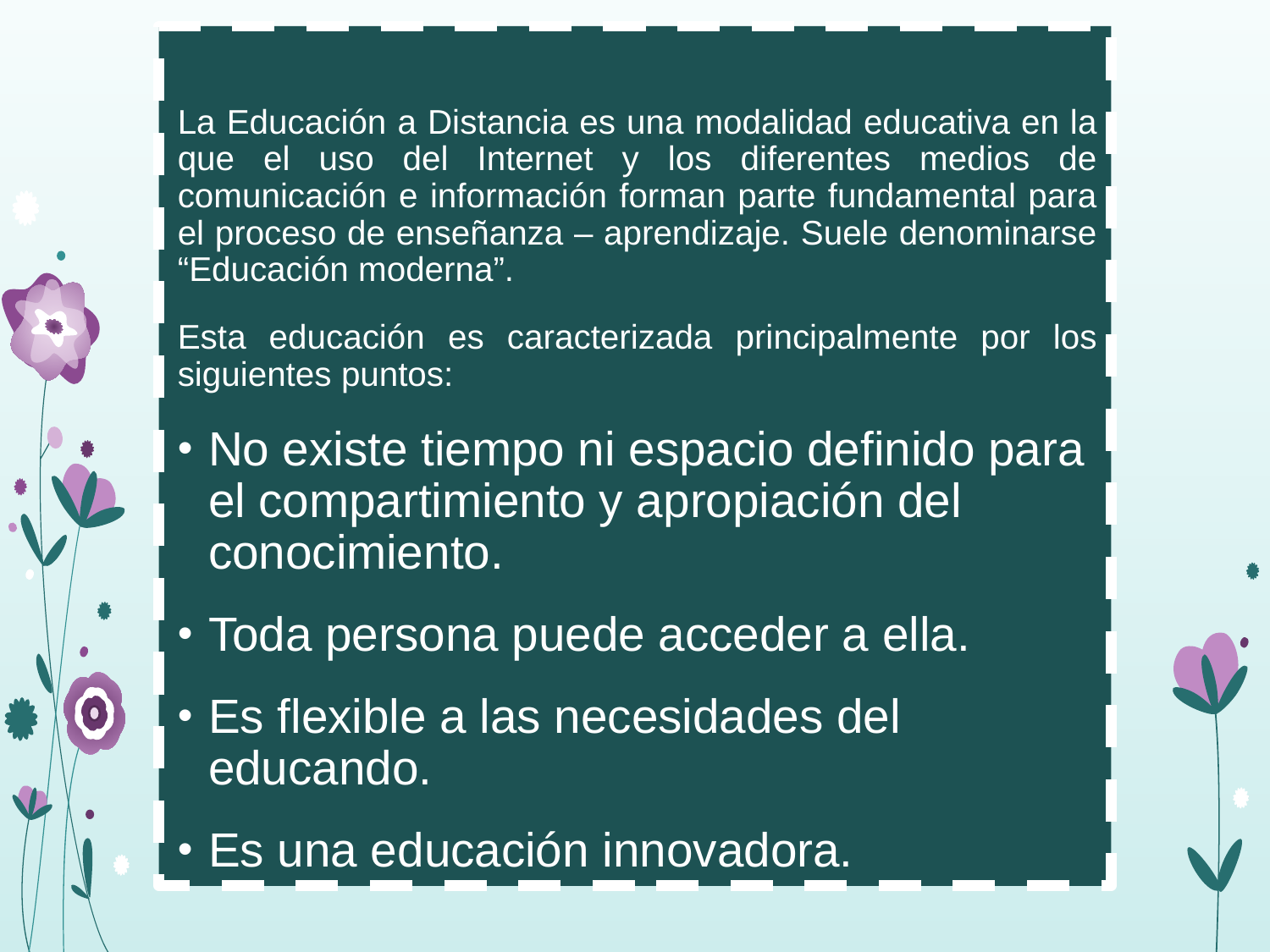

La Educación a Distancia es una modalidad educativa en la que el uso del Internet y los diferentes medios de comunicación e información forman parte fundamental para el proceso de enseñanza – aprendizaje. Suele denominarse “Educación moderna”.
Esta educación es caracterizada principalmente por los siguientes puntos:
No existe tiempo ni espacio definido para el compartimiento y apropiación del conocimiento.
Toda persona puede acceder a ella.
Es flexible a las necesidades del educando.
Es una educación innovadora.